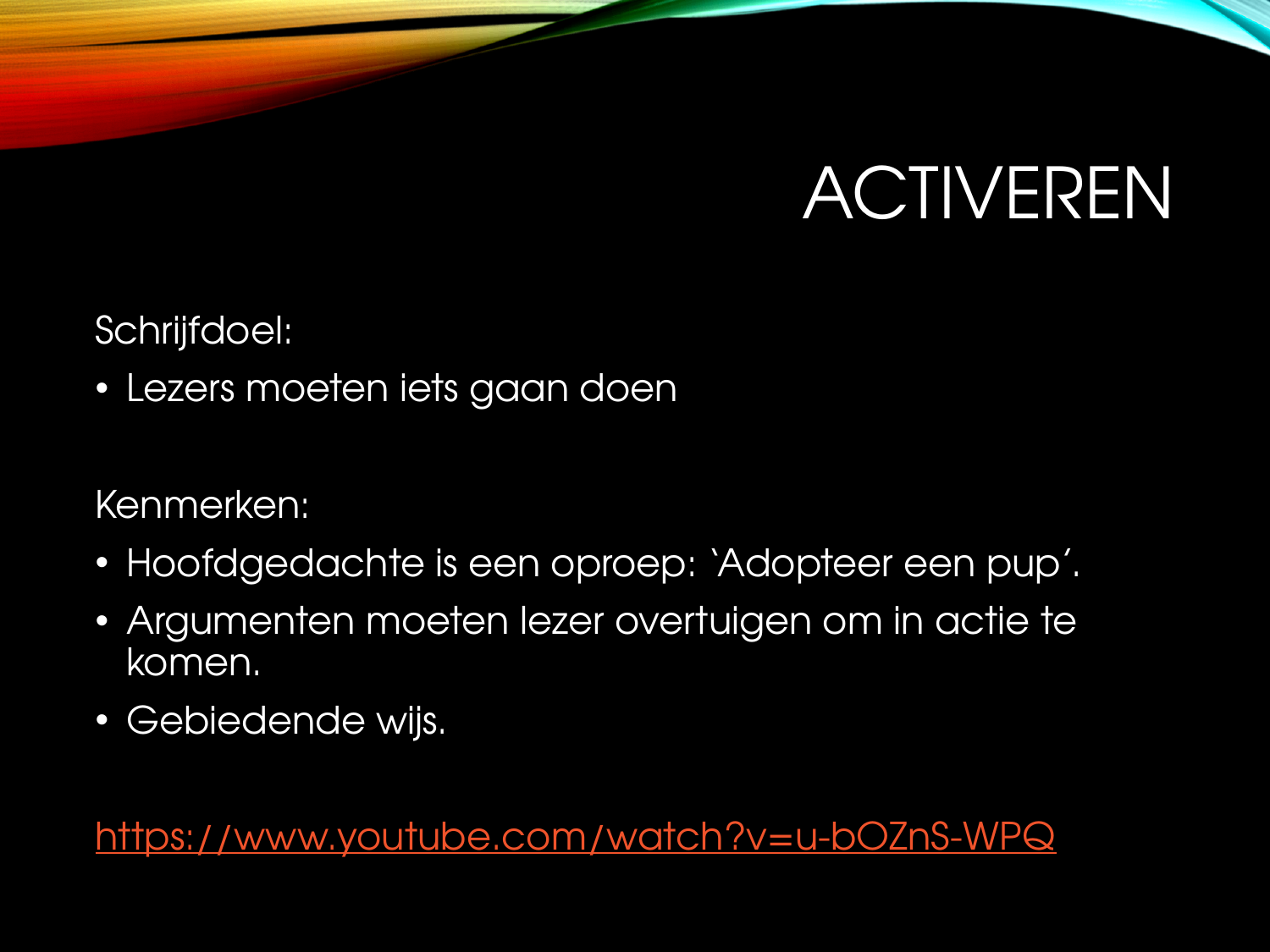

# activeren
Schrijfdoel:
Lezers moeten iets gaan doen

Kenmerken:
Hoofdgedachte is een oproep: ‘Adopteer een pup’.
Argumenten moeten lezer overtuigen om in actie te komen.
Gebiedende wijs.

https://www.youtube.com/watch?v=u-bOZnS-WPQ